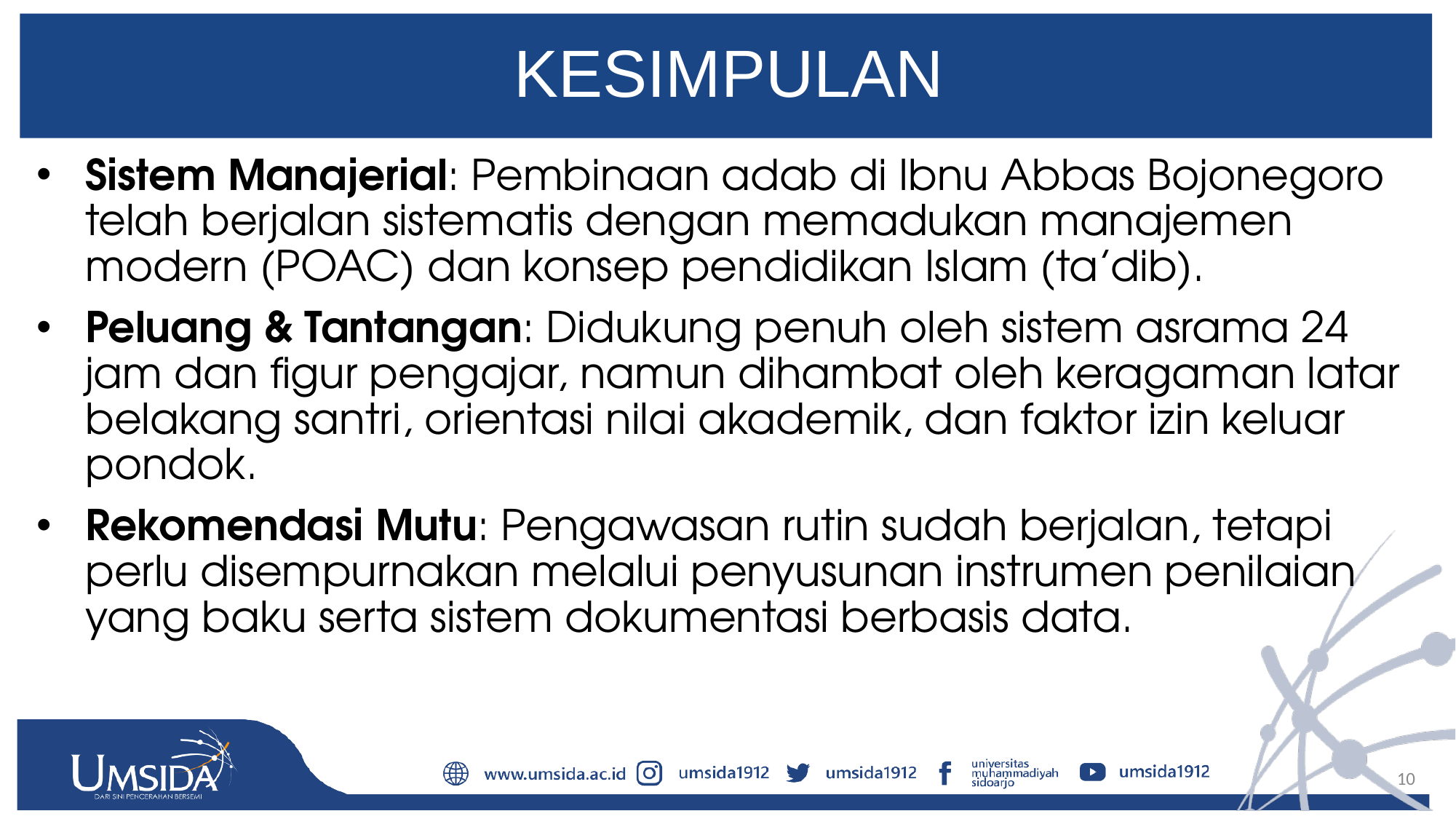

# KESIMPULAN
Sistem Manajerial: Pembinaan adab di Ibnu Abbas Bojonegoro telah berjalan sistematis dengan memadukan manajemen modern (POAC) dan konsep pendidikan Islam (ta’dib).
Peluang & Tantangan: Didukung penuh oleh sistem asrama 24 jam dan figur pengajar, namun dihambat oleh keragaman latar belakang santri, orientasi nilai akademik, dan faktor izin keluar pondok.
Rekomendasi Mutu: Pengawasan rutin sudah berjalan, tetapi perlu disempurnakan melalui penyusunan instrumen penilaian yang baku serta sistem dokumentasi berbasis data.